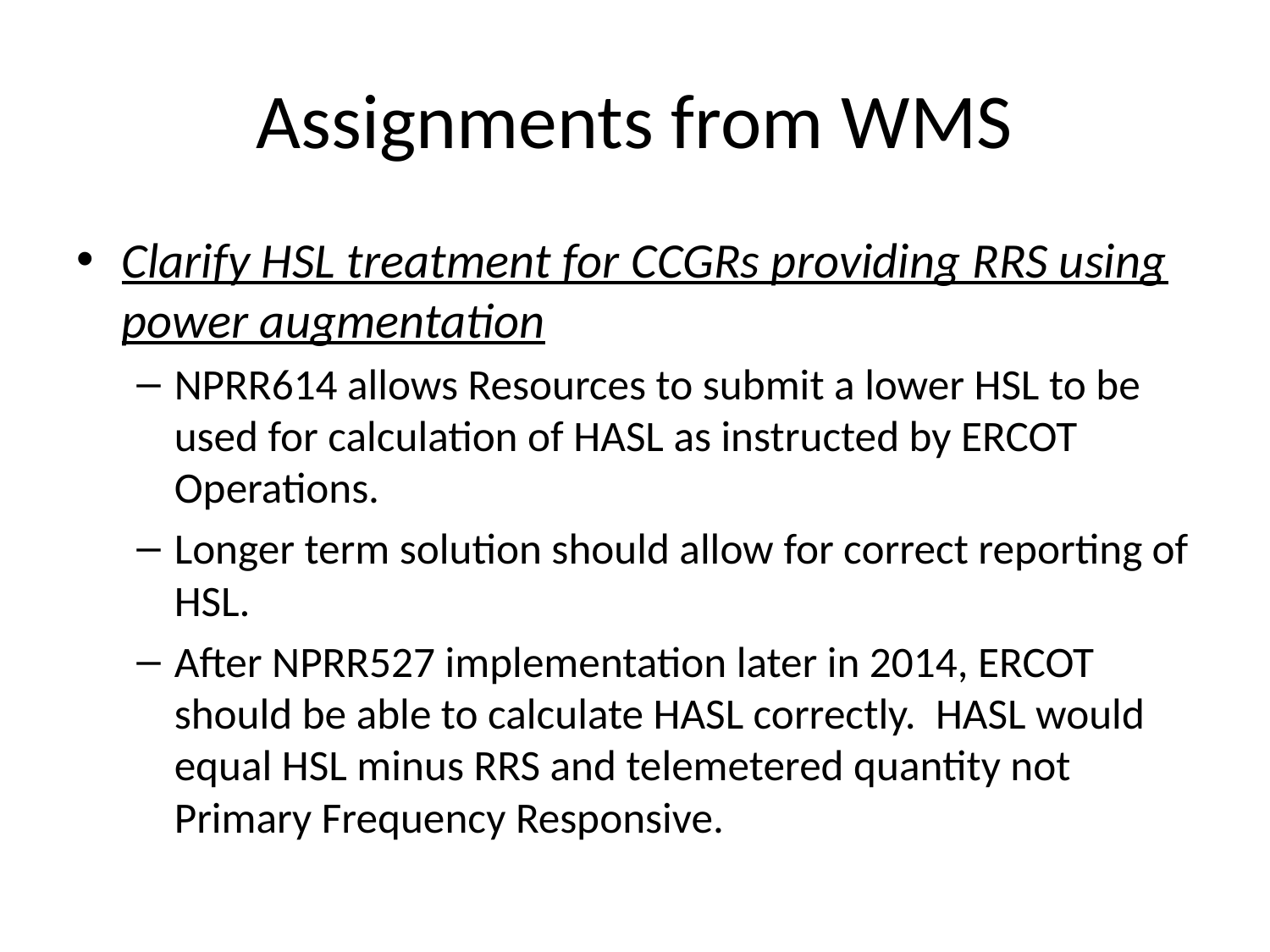

# Assignments from WMS
Clarify HSL treatment for CCGRs providing RRS using power augmentation
NPRR614 allows Resources to submit a lower HSL to be used for calculation of HASL as instructed by ERCOT Operations.
Longer term solution should allow for correct reporting of HSL.
After NPRR527 implementation later in 2014, ERCOT should be able to calculate HASL correctly.  HASL would equal HSL minus RRS and telemetered quantity not Primary Frequency Responsive.